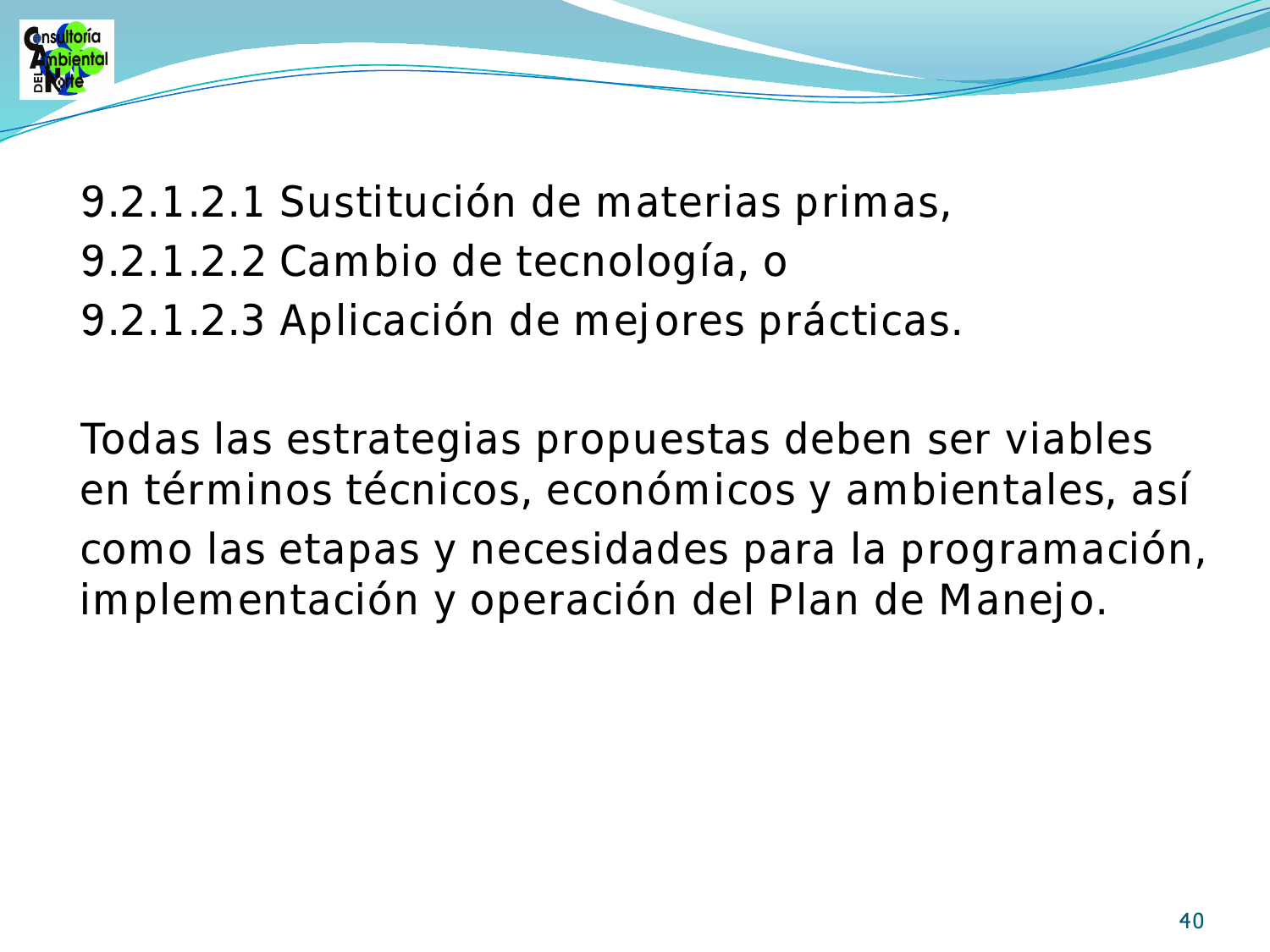

9.2.1.2.1 Sustitución de materias primas,
9.2.1.2.2 Cambio de tecnología, o
9.2.1.2.3 Aplicación de mejores prácticas.

Todas las estrategias propuestas deben ser viables en términos técnicos, económicos y ambientales, así
como las etapas y necesidades para la programación, implementación y operación del Plan de Manejo.

40